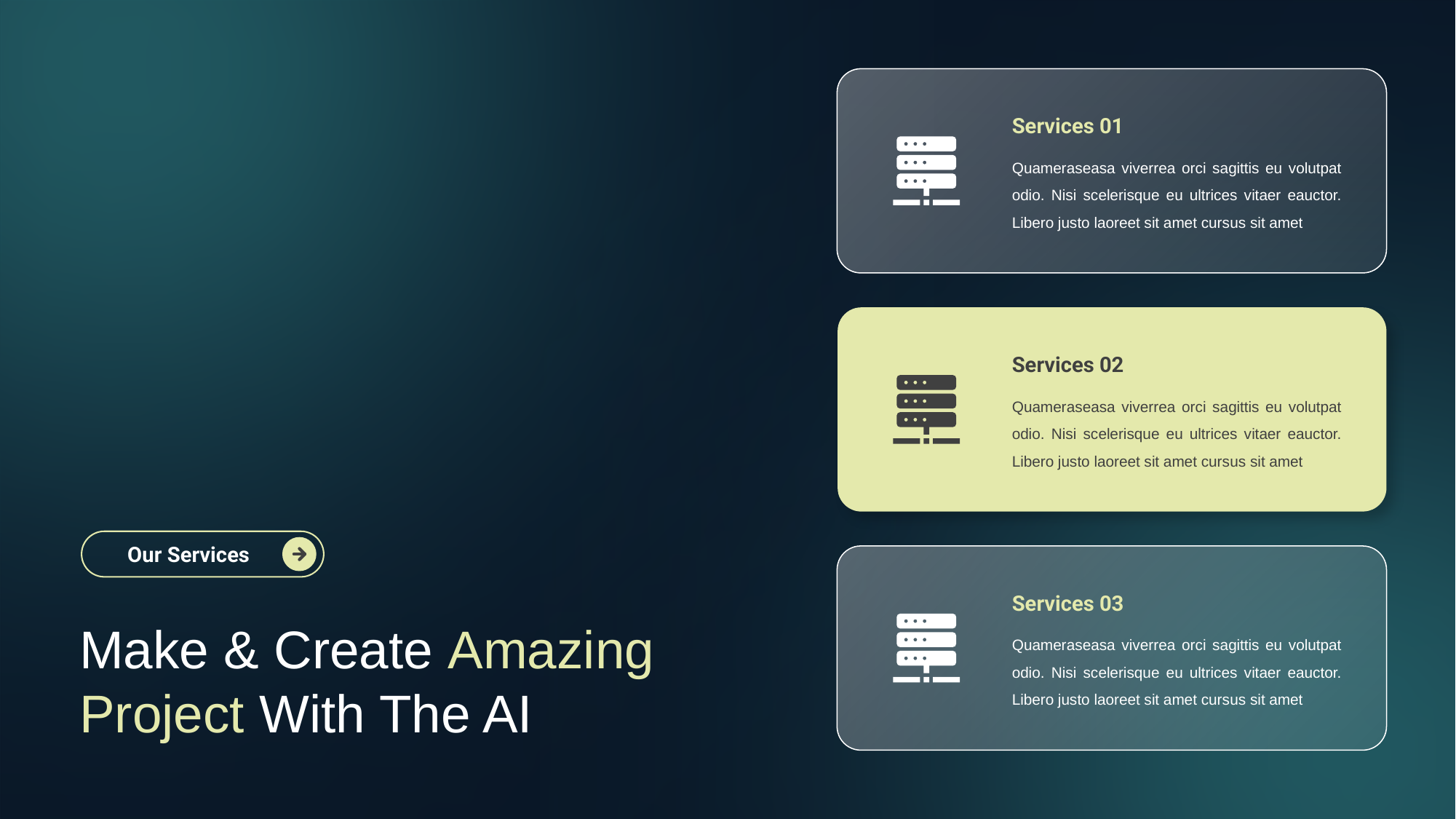

Services 01

Quameraseasa viverrea orci sagittis eu volutpat odio. Nisi scelerisque eu ultrices vitaer eauctor. Libero justo laoreet sit amet cursus sit amet

Services 02

Quameraseasa viverrea orci sagittis eu volutpat odio. Nisi scelerisque eu ultrices vitaer eauctor. Libero justo laoreet sit amet cursus sit amet

Our Services

Services 03
Make & Create Amazing Project With The AI

Quameraseasa viverrea orci sagittis eu volutpat odio. Nisi scelerisque eu ultrices vitaer eauctor. Libero justo laoreet sit amet cursus sit amet